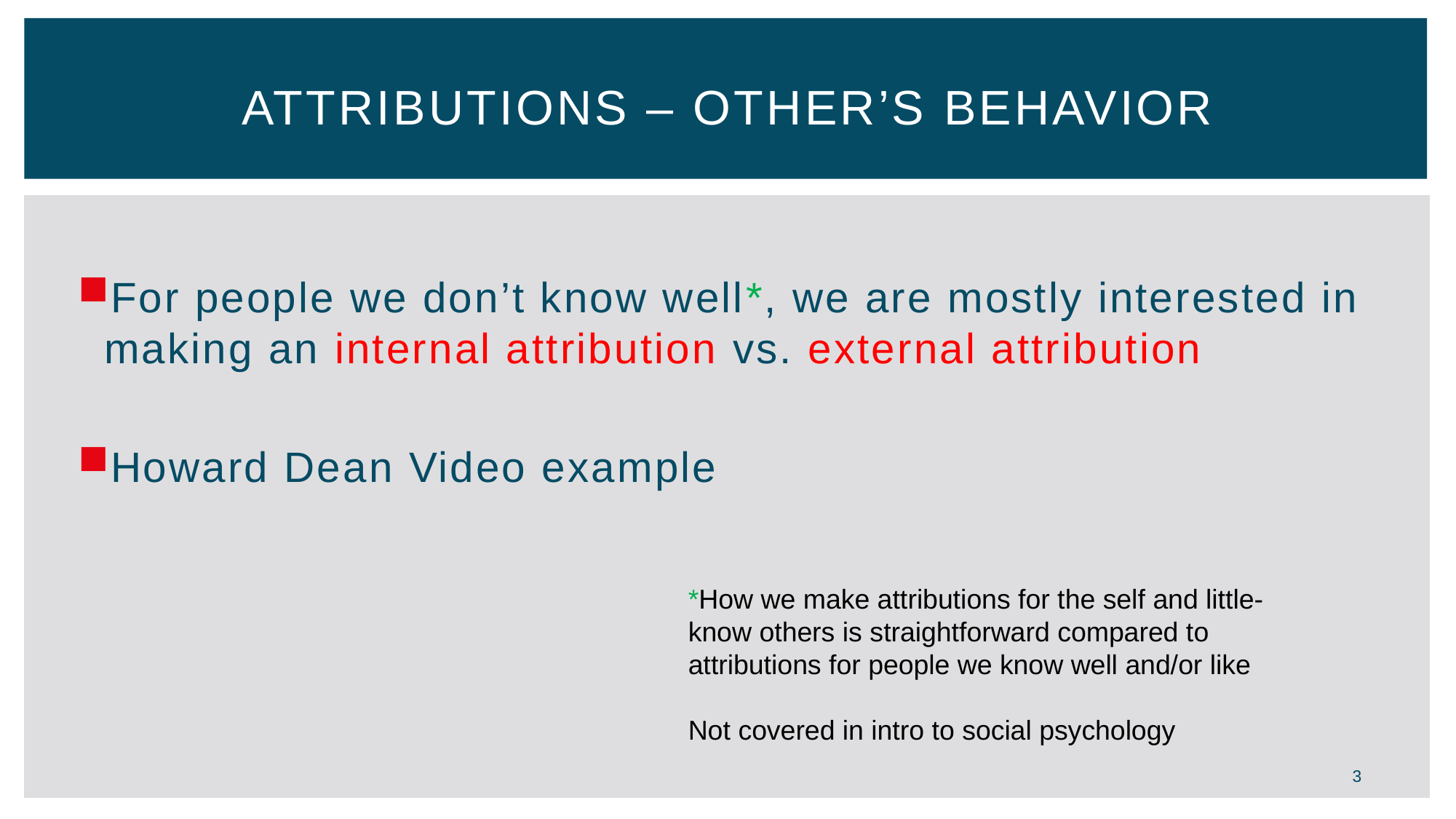

# Attributions – Other’s behavior

For people we don’t know well*, we are mostly interested in making an internal attribution vs. external attribution

Howard Dean Video example

*How we make attributions for the self and little-know others is straightforward compared to attributions for people we know well and/or like

Not covered in intro to social psychology
3